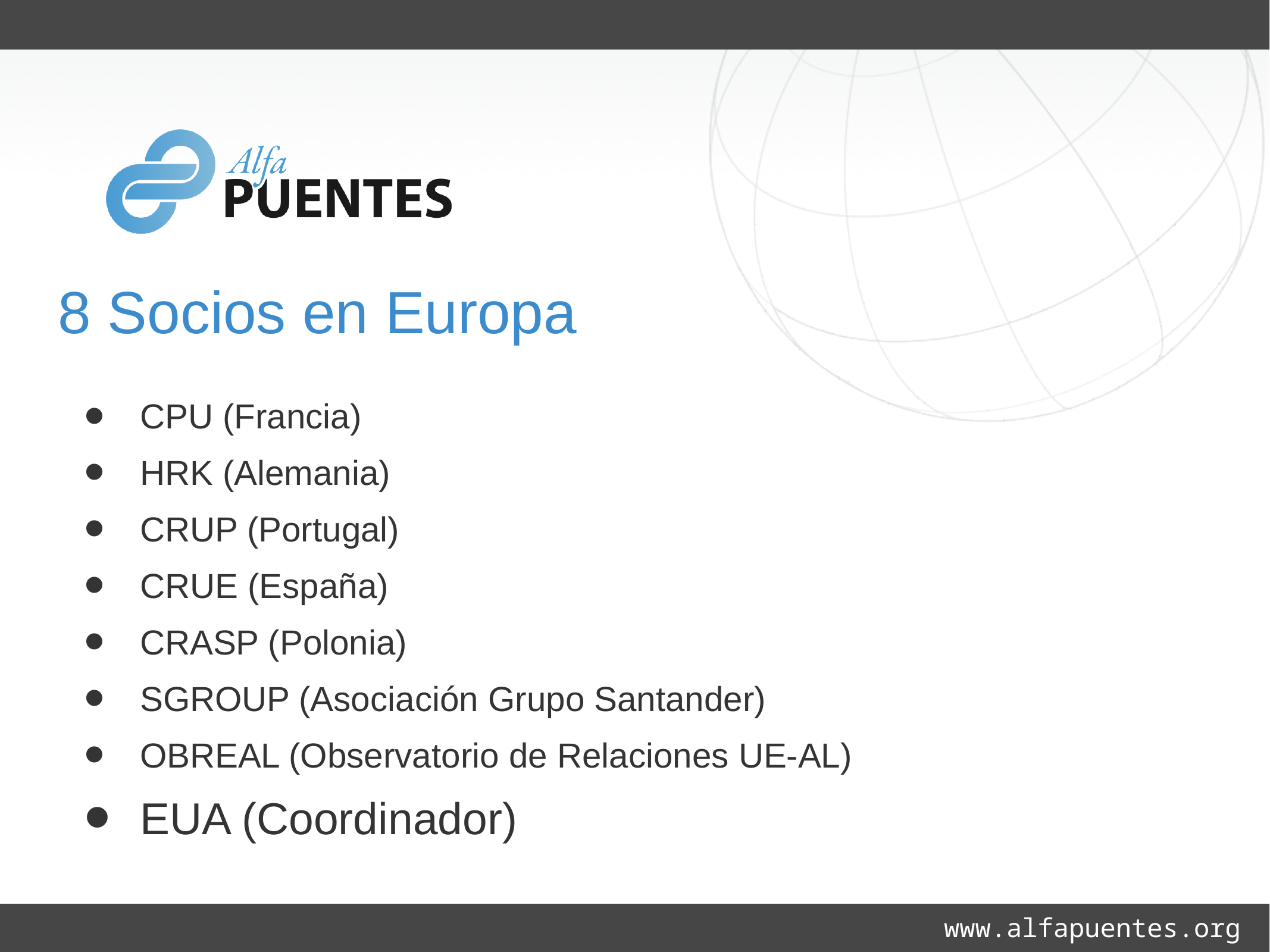

# 8 Socios en Europa
CPU (Francia)
HRK (Alemania)
CRUP (Portugal)
CRUE (España)
CRASP (Polonia)
SGROUP (Asociación Grupo Santander)
OBREAL (Observatorio de Relaciones UE-AL)
EUA (Coordinador)